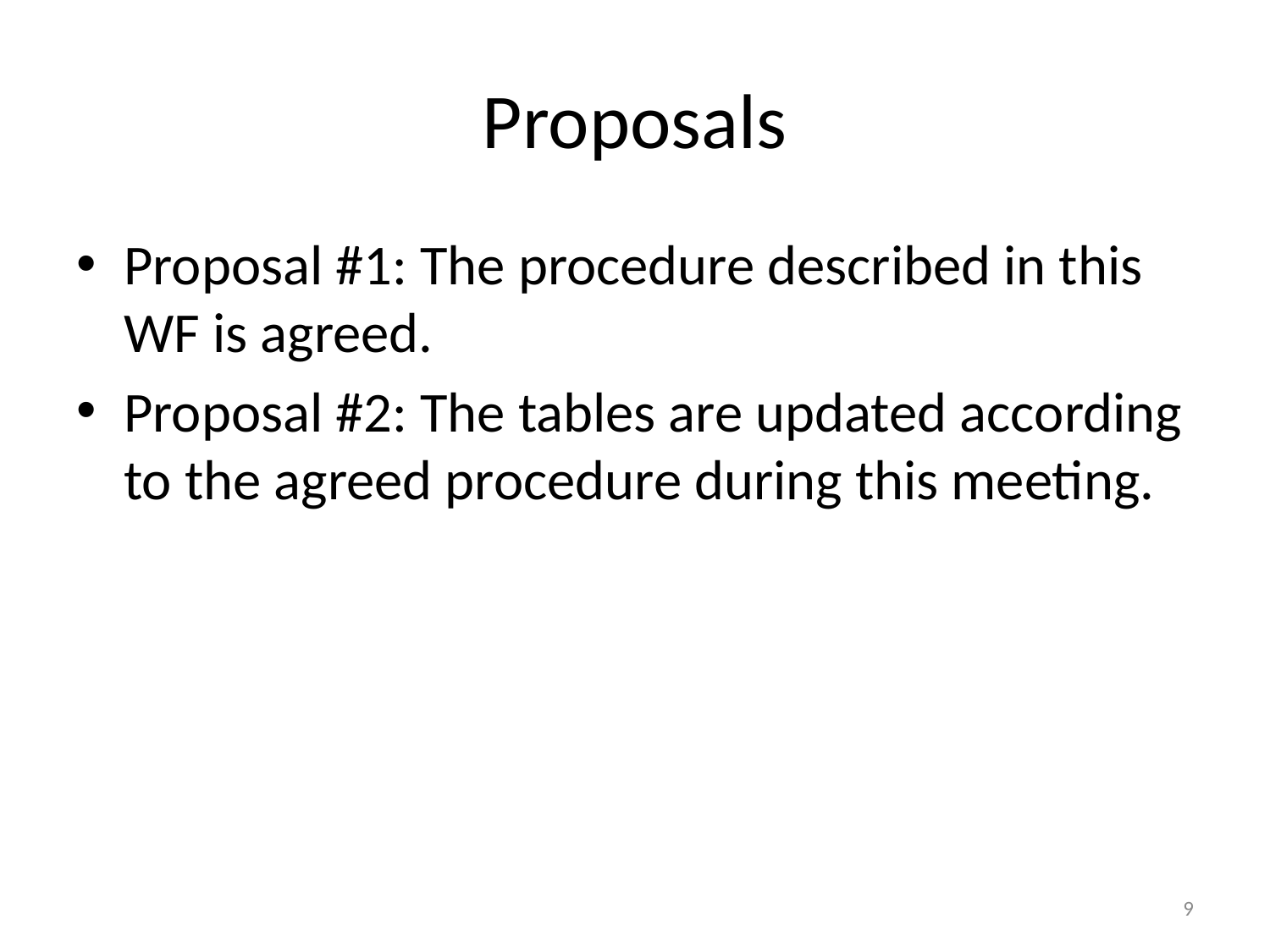

# Proposals
Proposal #1: The procedure described in this WF is agreed.
Proposal #2: The tables are updated according to the agreed procedure during this meeting.

9